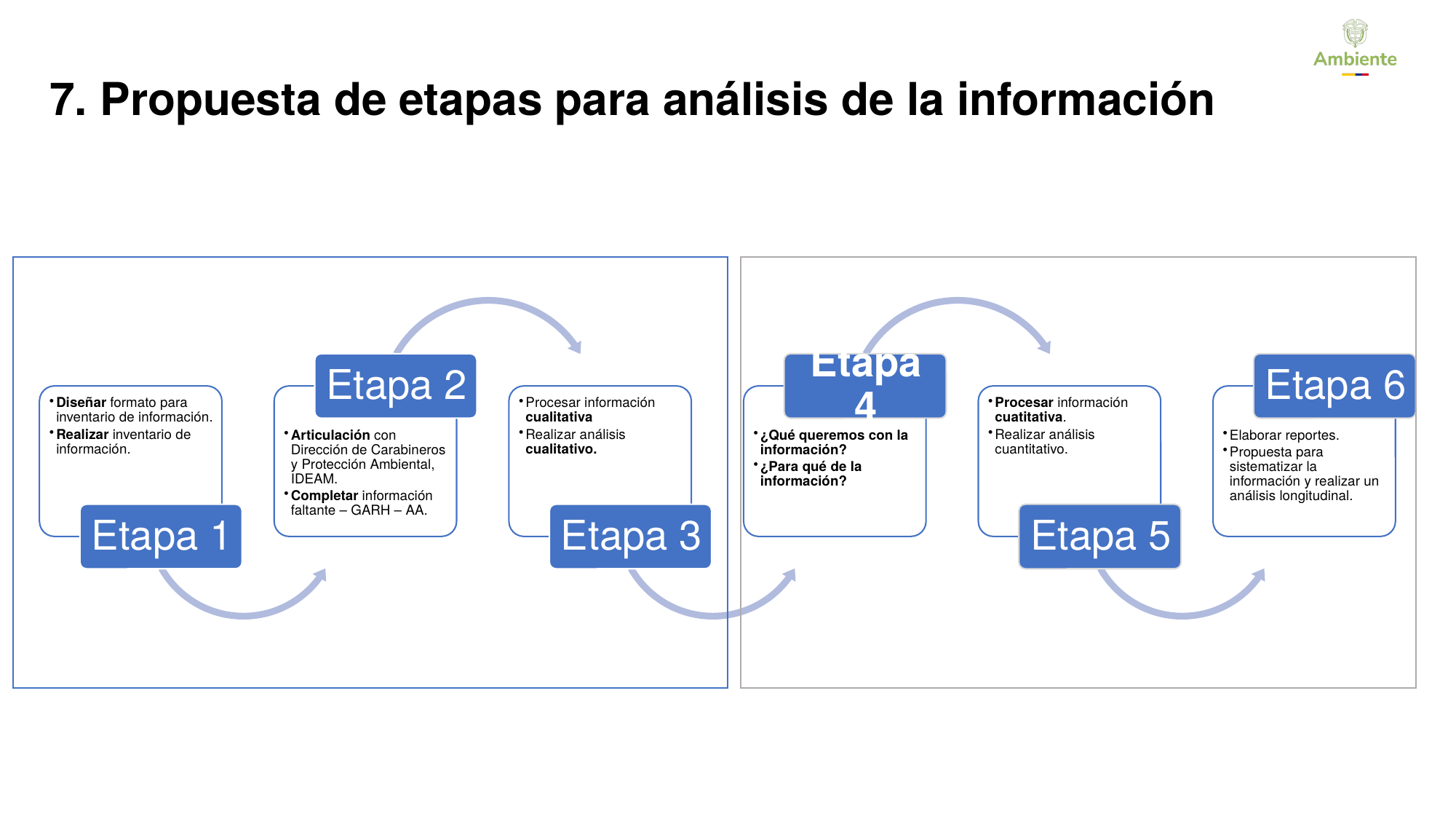

# 7. Propuesta de etapas para análisis de la información
Diseñar formato para inventario de información.
Realizar inventario de información.
Etapa 1
Articulación con Dirección de Carabineros y Protección Ambiental, IDEAM.
Completar información faltante – GARH – AA.
Etapa 2
Procesar información cualitativa
Realizar análisis cualitativo.
Etapa 3
¿Qué queremos con la información?
¿Para qué de la información?
Etapa 4
Procesar información cuatitativa.
Realizar análisis cuantitativo.
Etapa 5
Elaborar reportes.
Propuesta para sistematizar la información y realizar un análisis longitudinal.
Etapa 6